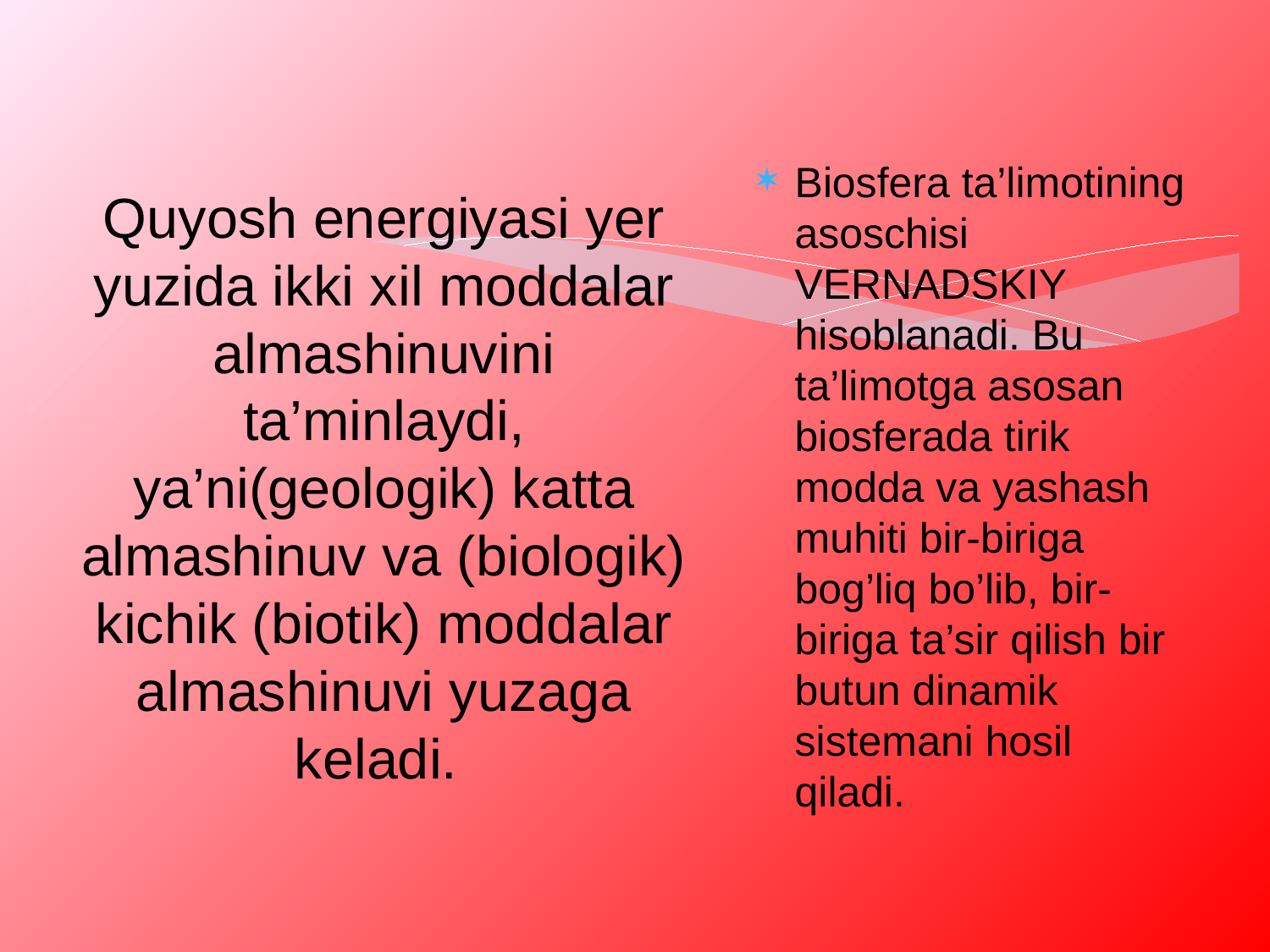

# Quyosh energiyasi yer yuzida ikki xil moddalar almashinuvini ta’minlaydi, ya’ni(geologik) katta almashinuv va (biologik) kichik (biotik) moddalar almashinuvi yuzaga keladi.
Biosfera ta’limotining asoschisi  VERNADSKIY hisoblanadi. Bu ta’limotga asosan biosferada tirik modda va yashash muhiti bir-biriga bog’liq bo’lib, bir-biriga ta’sir qilish bir butun dinamik sistemani hosil qiladi.